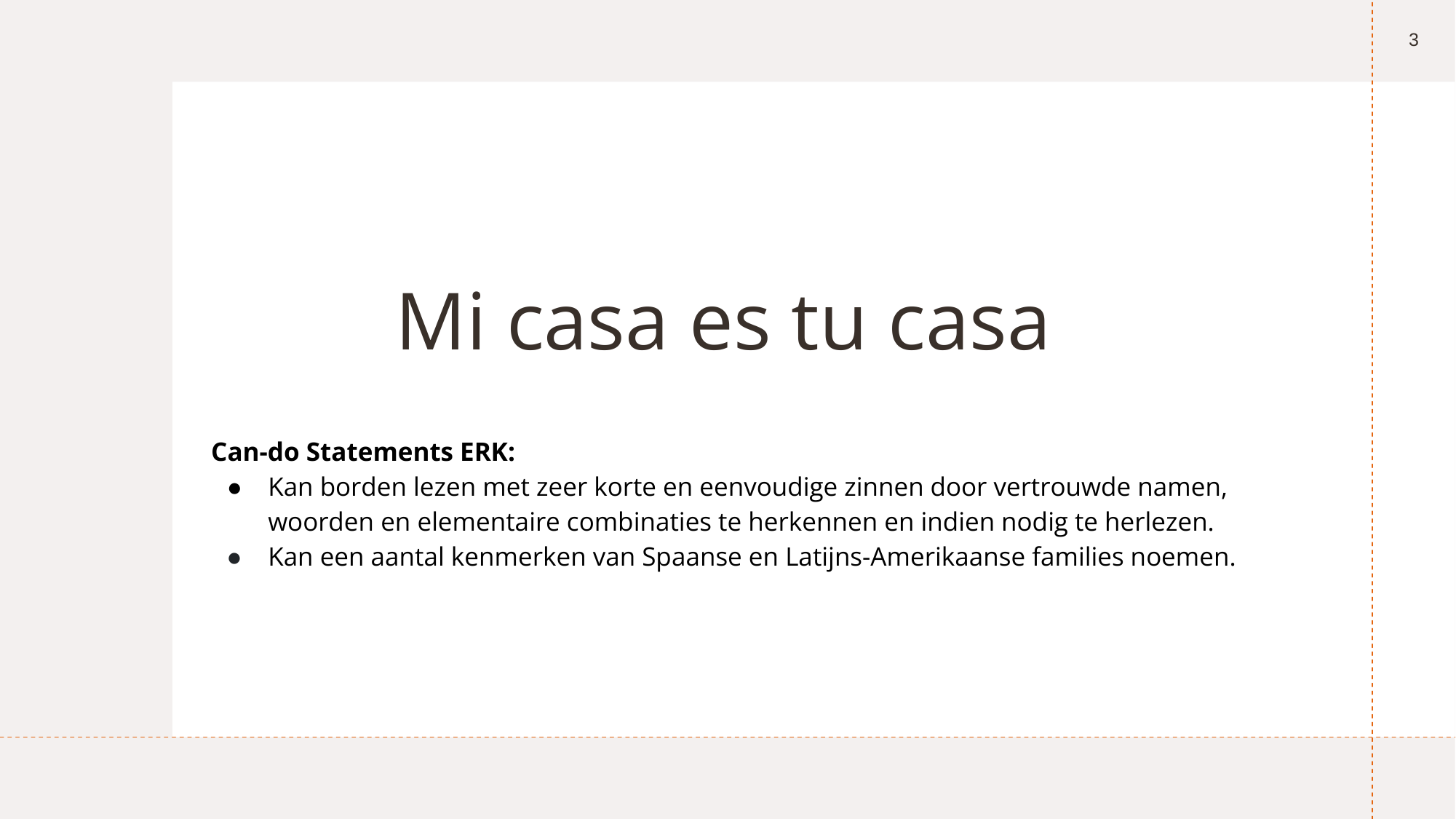

3
# Mi casa es tu casa
Can-do Statements ERK:
Kan borden lezen met zeer korte en eenvoudige zinnen door vertrouwde namen, woorden en elementaire combinaties te herkennen en indien nodig te herlezen.
Kan een aantal kenmerken van Spaanse en Latijns-Amerikaanse families noemen.